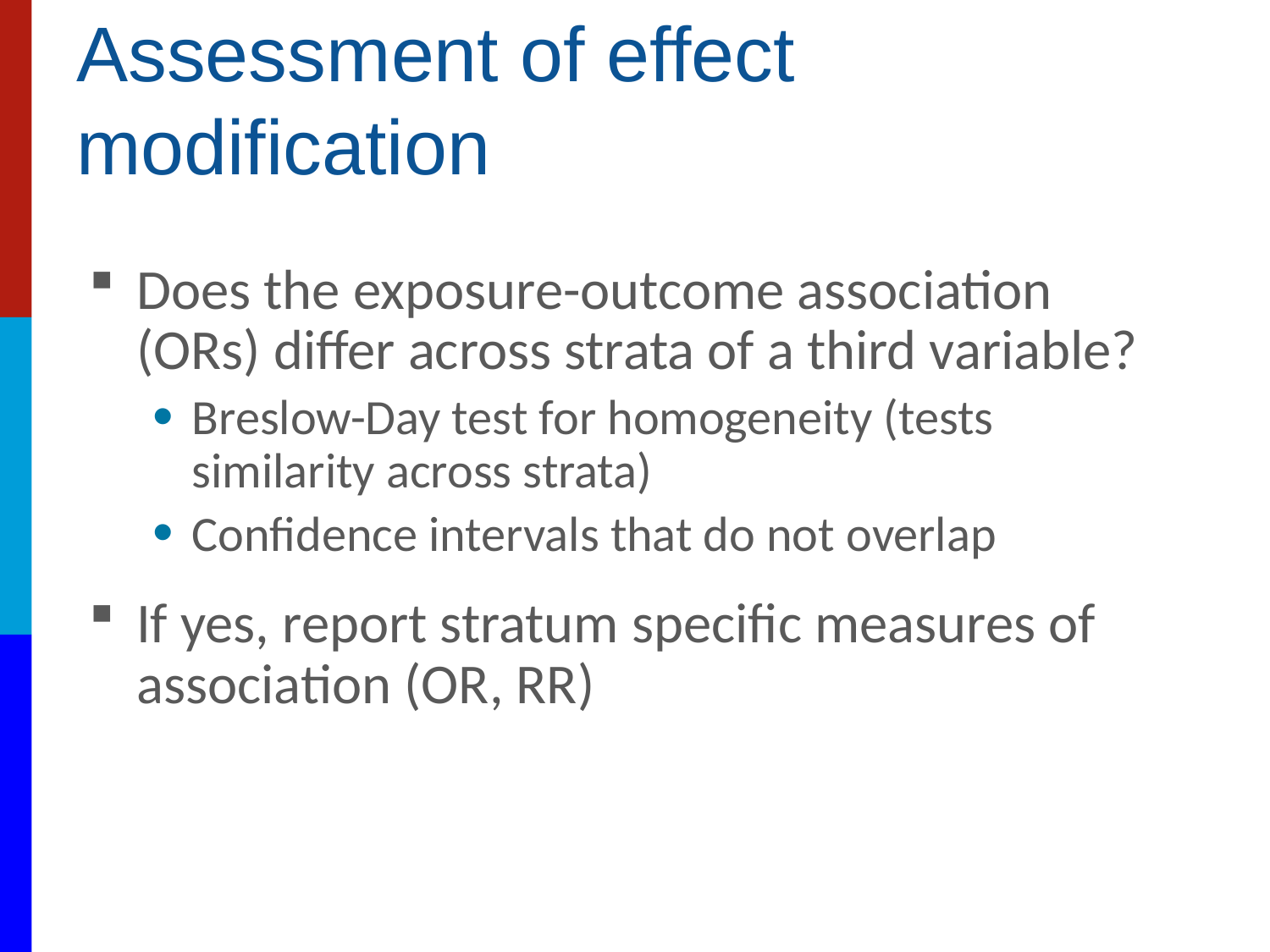

# Assessment of effect modification
Does the exposure-outcome association (ORs) differ across strata of a third variable?
Breslow-Day test for homogeneity (tests similarity across strata)
Confidence intervals that do not overlap
If yes, report stratum specific measures of association (OR, RR)